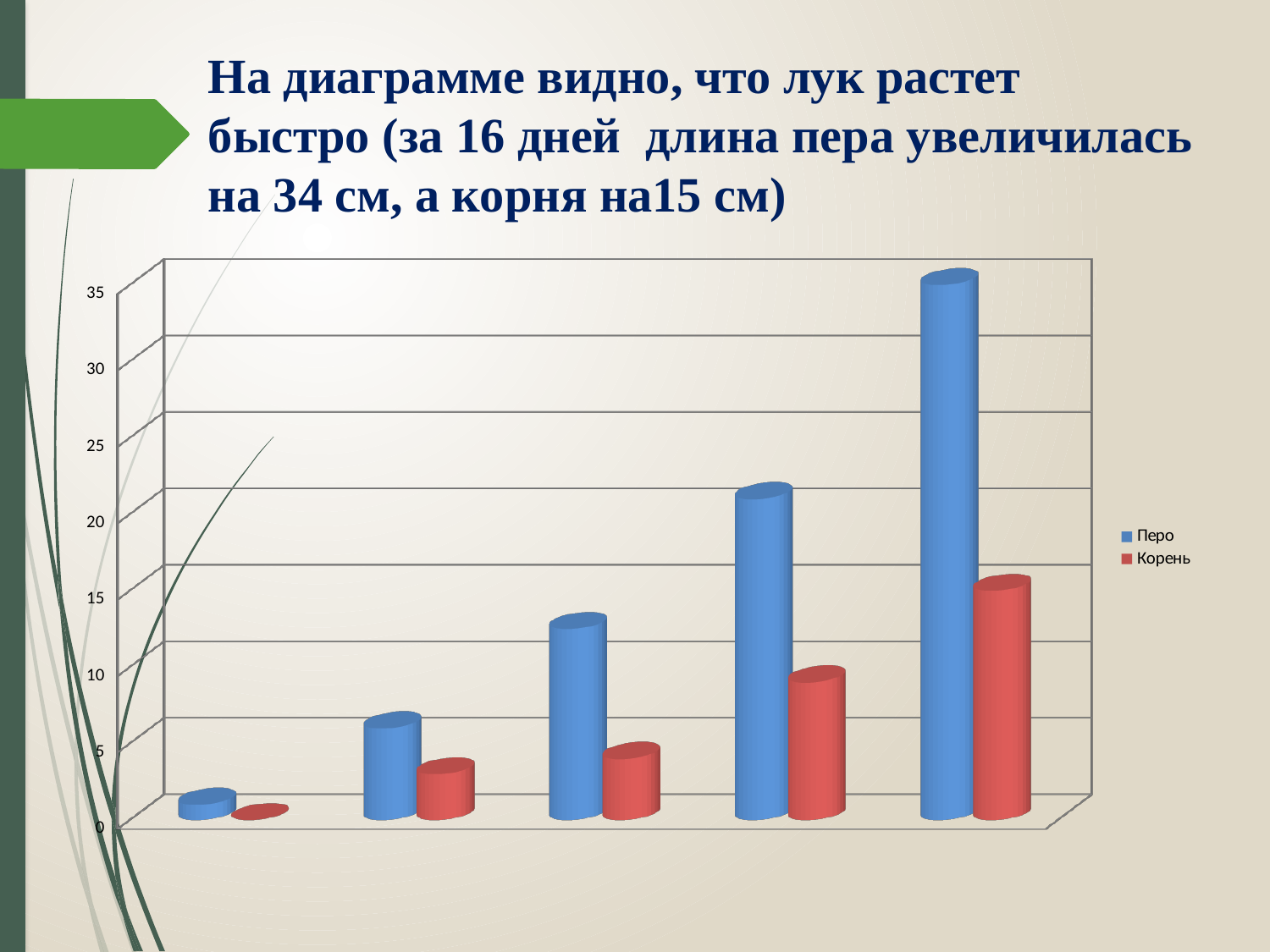

# На диаграмме видно, что лук растет  быстро (за 16 дней  длина пера увеличилась на 34 см, а корня на15 см)

[unsupported chart]